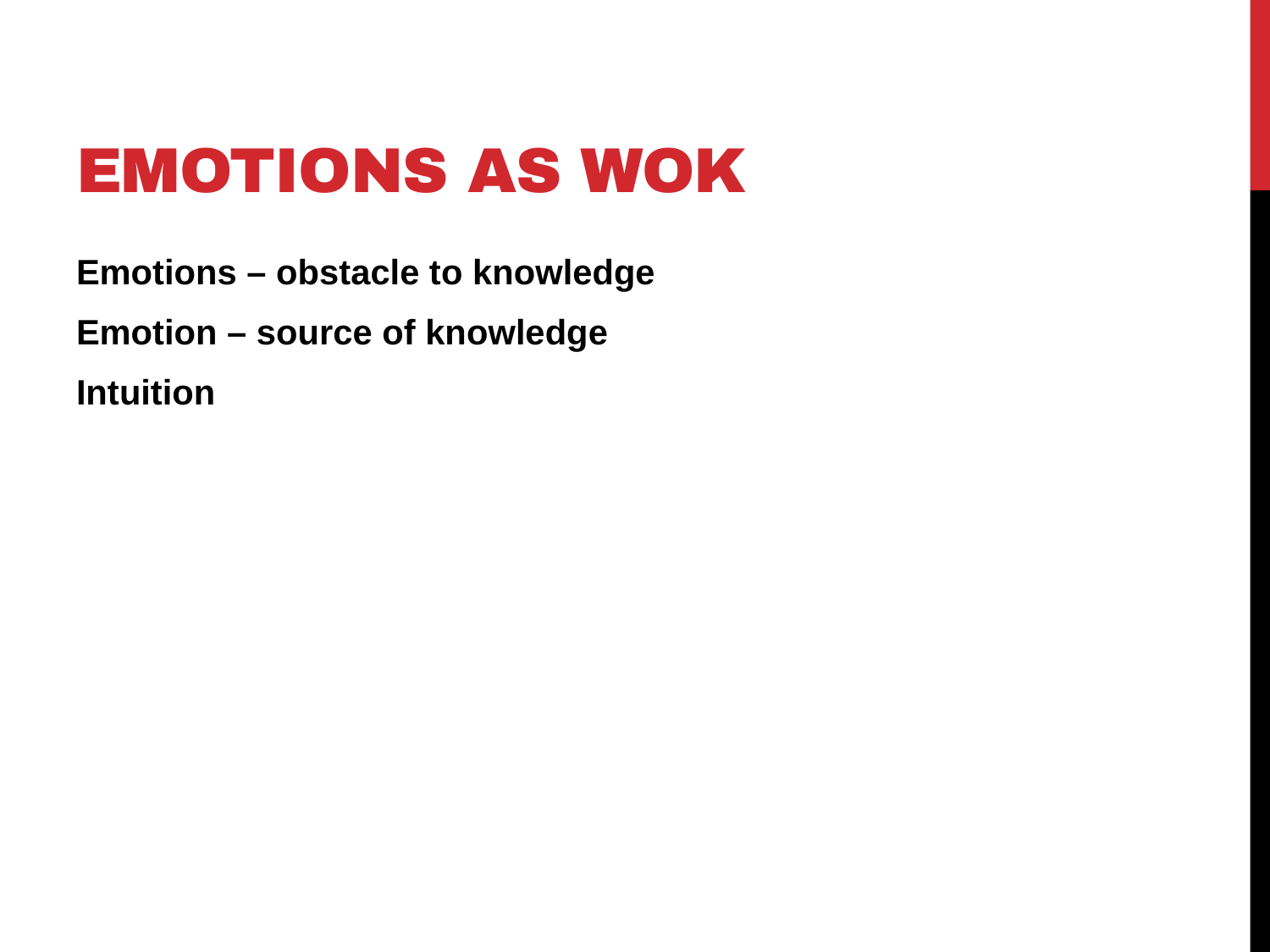

# Emotions as WOK
Emotions – obstacle to knowledge
Emotion – source of knowledge
Intuition